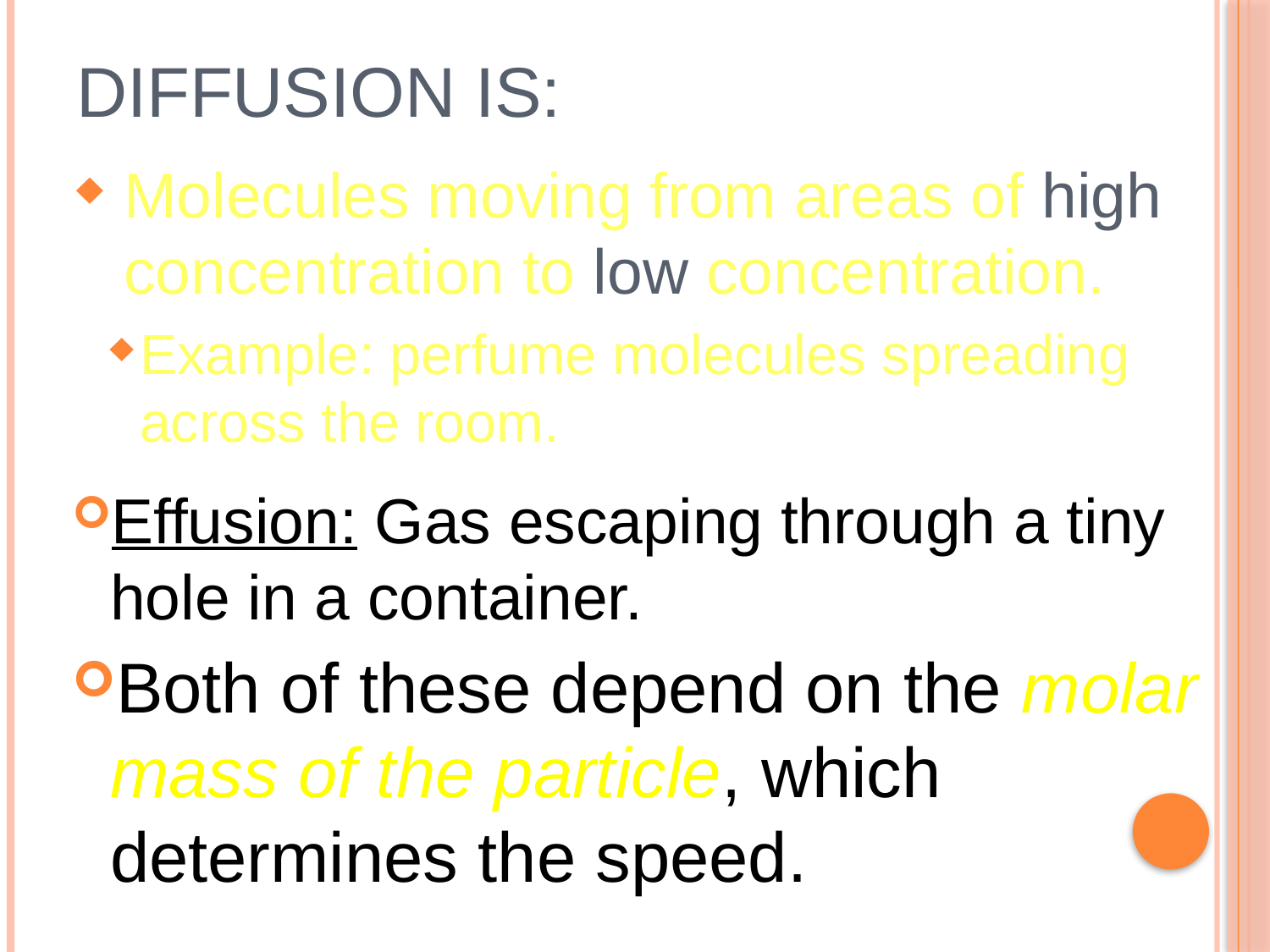

# Diffusion is:
Molecules moving from areas of high concentration to low concentration.
Example: perfume molecules spreading across the room.
Effusion: Gas escaping through a tiny hole in a container.
Both of these depend on the molar mass of the particle, which determines the speed.